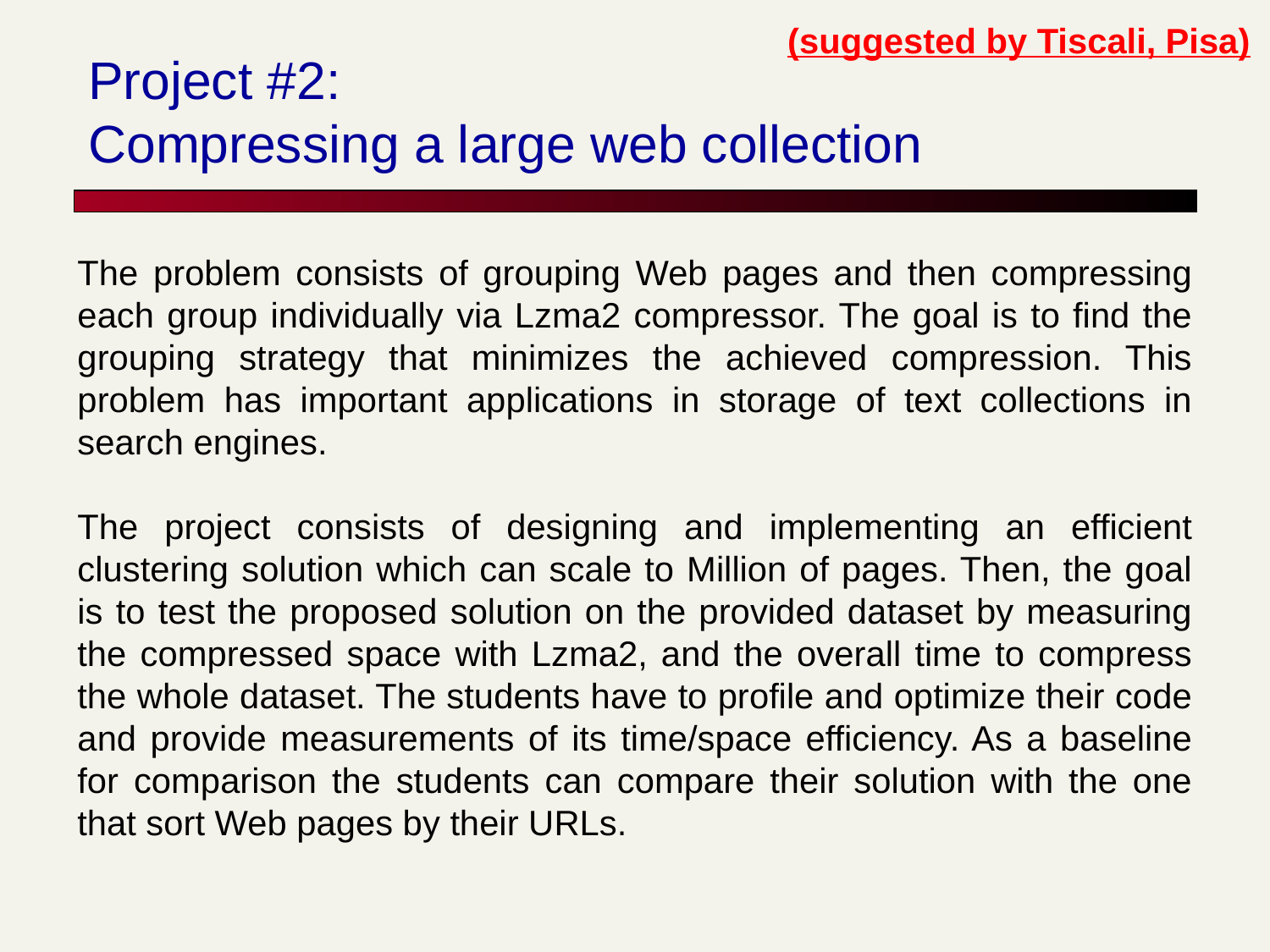

(suggested by Tiscali, Pisa)
# Project #2: Compressing a large web collection
The problem consists of grouping Web pages and then compressing each group individually via Lzma2 compressor. The goal is to find the grouping strategy that minimizes the achieved compression. This problem has important applications in storage of text collections in search engines.

The project consists of designing and implementing an efficient clustering solution which can scale to Million of pages. Then, the goal is to test the proposed solution on the provided dataset by measuring the compressed space with Lzma2, and the overall time to compress the whole dataset. The students have to profile and optimize their code and provide measurements of its time/space efficiency. As a baseline for comparison the students can compare their solution with the one that sort Web pages by their URLs.